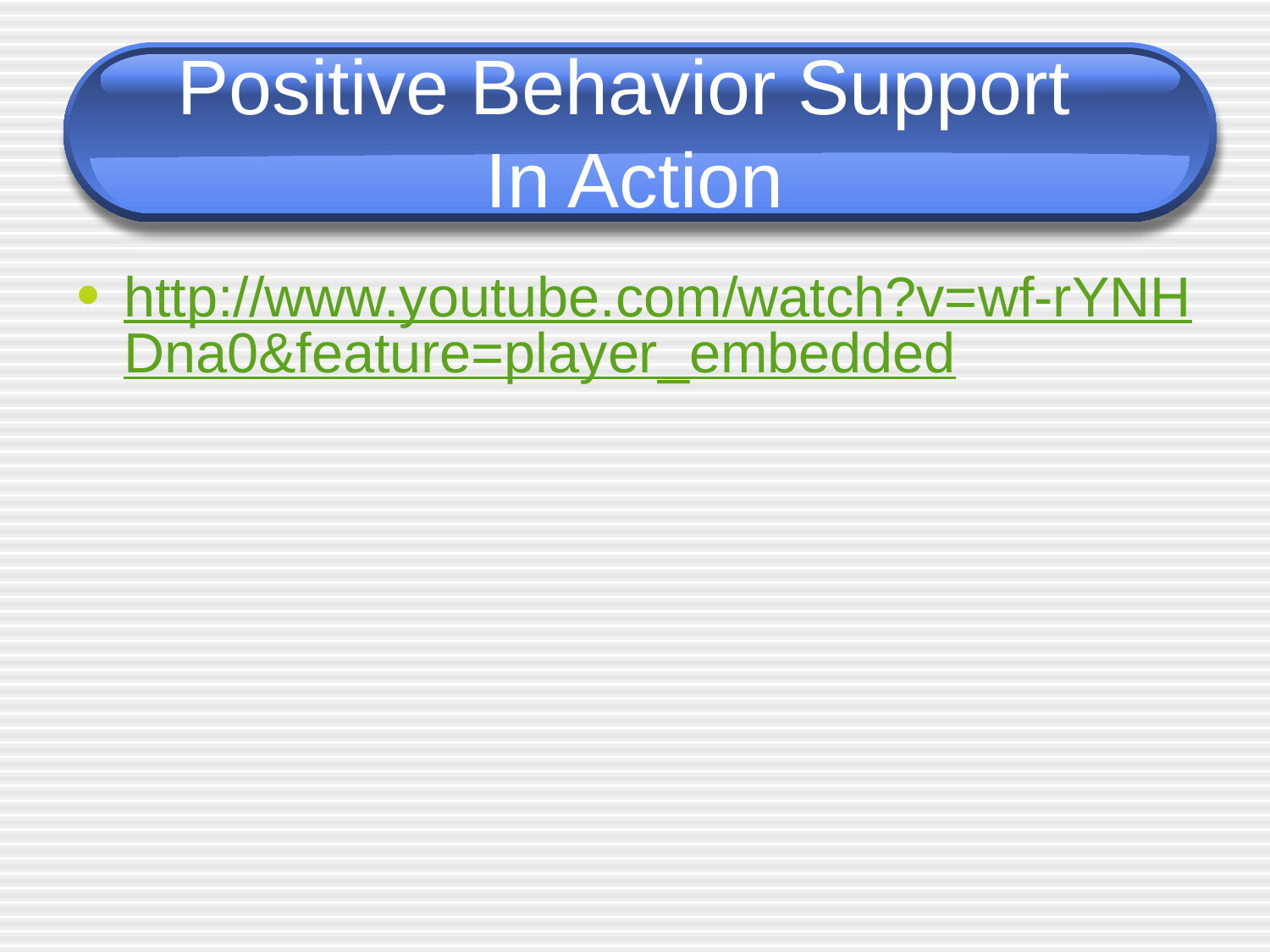

# Positive Behavior Support In Action
http://www.youtube.com/watch?v=wf-rYNHDna0&feature=player_embedded